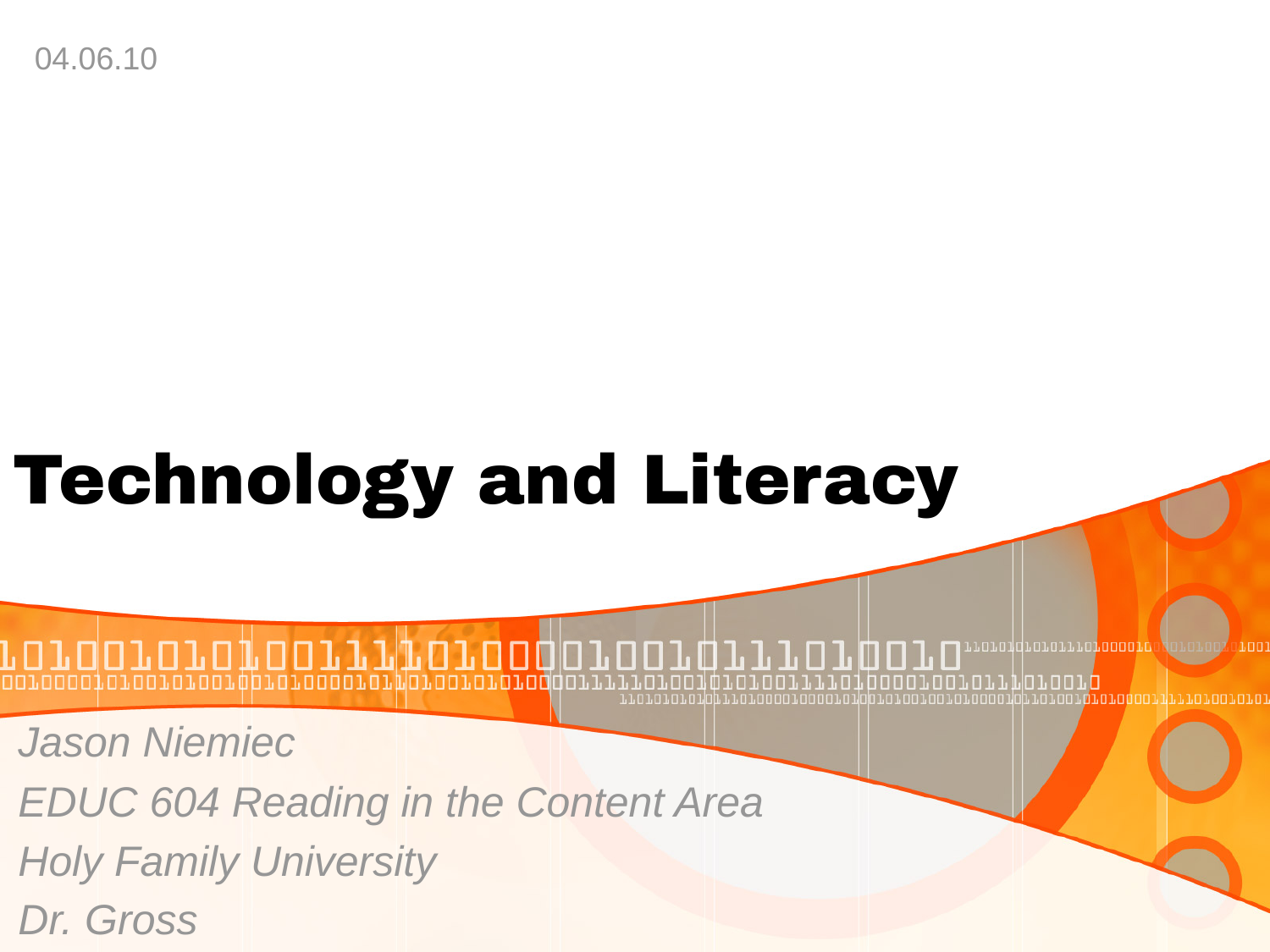

04.06.10
# Technology and Literacy
Jason Niemiec
EDUC 604 Reading in the Content Area
Holy Family University
Dr. Gross